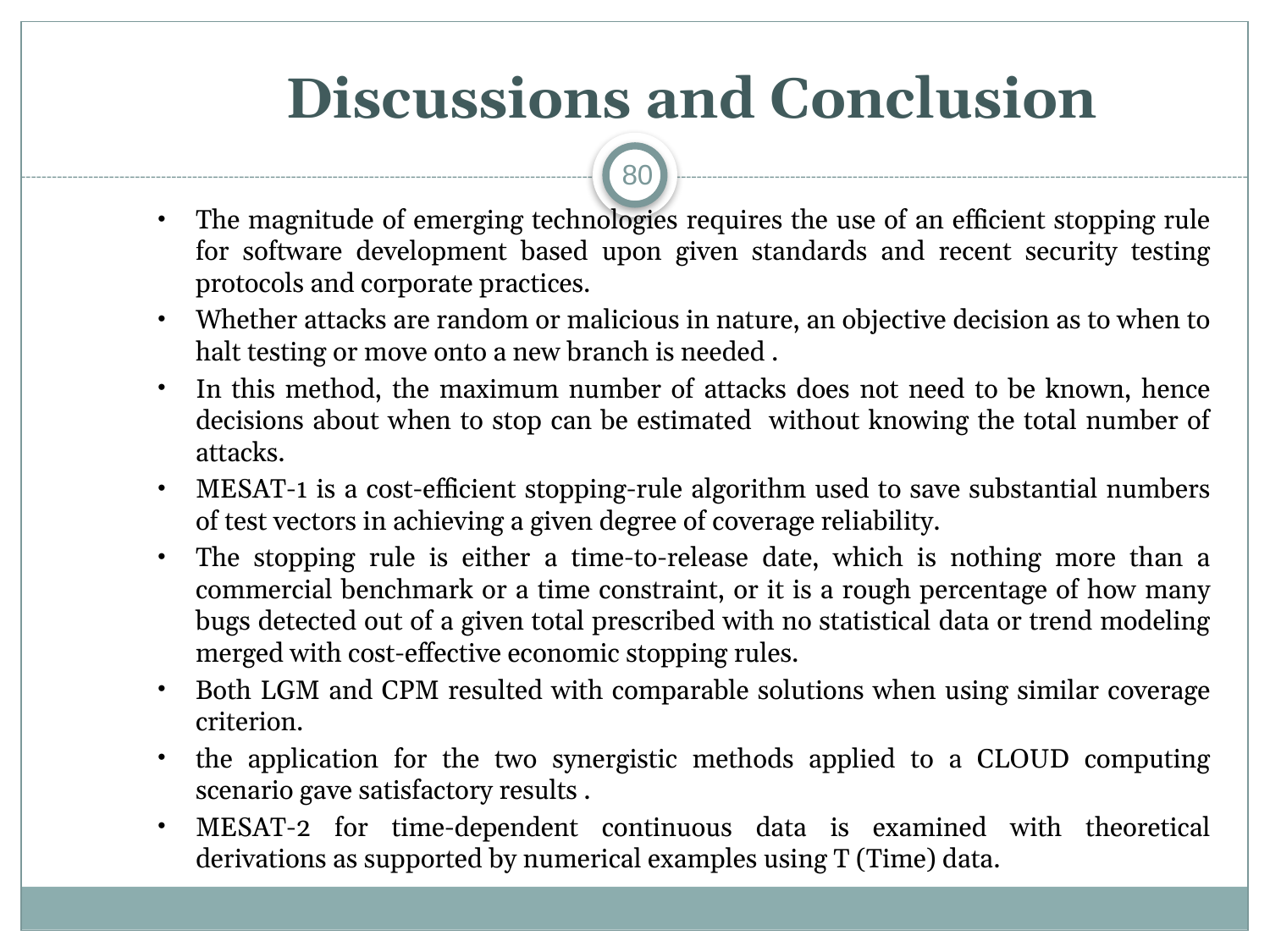

# Discussions and Conclusion
80
The magnitude of emerging technologies requires the use of an efficient stopping rule for software development based upon given standards and recent security testing protocols and corporate practices.
Whether attacks are random or malicious in nature, an objective decision as to when to halt testing or move onto a new branch is needed .
In this method, the maximum number of attacks does not need to be known, hence decisions about when to stop can be estimated  without knowing the total number of attacks.
MESAT-1 is a cost-efficient stopping-rule algorithm used to save substantial numbers of test vectors in achieving a given degree of coverage reliability.
The stopping rule is either a time-to-release date, which is nothing more than a commercial benchmark or a time constraint, or it is a rough percentage of how many bugs detected out of a given total prescribed with no statistical data or trend modeling merged with cost-effective economic stopping rules.
Both LGM and CPM resulted with comparable solutions when using similar coverage criterion.
the application for the two synergistic methods applied to a CLOUD computing scenario gave satisfactory results .
MESAT-2 for time-dependent continuous data is examined with theoretical derivations as supported by numerical examples using T (Time) data.